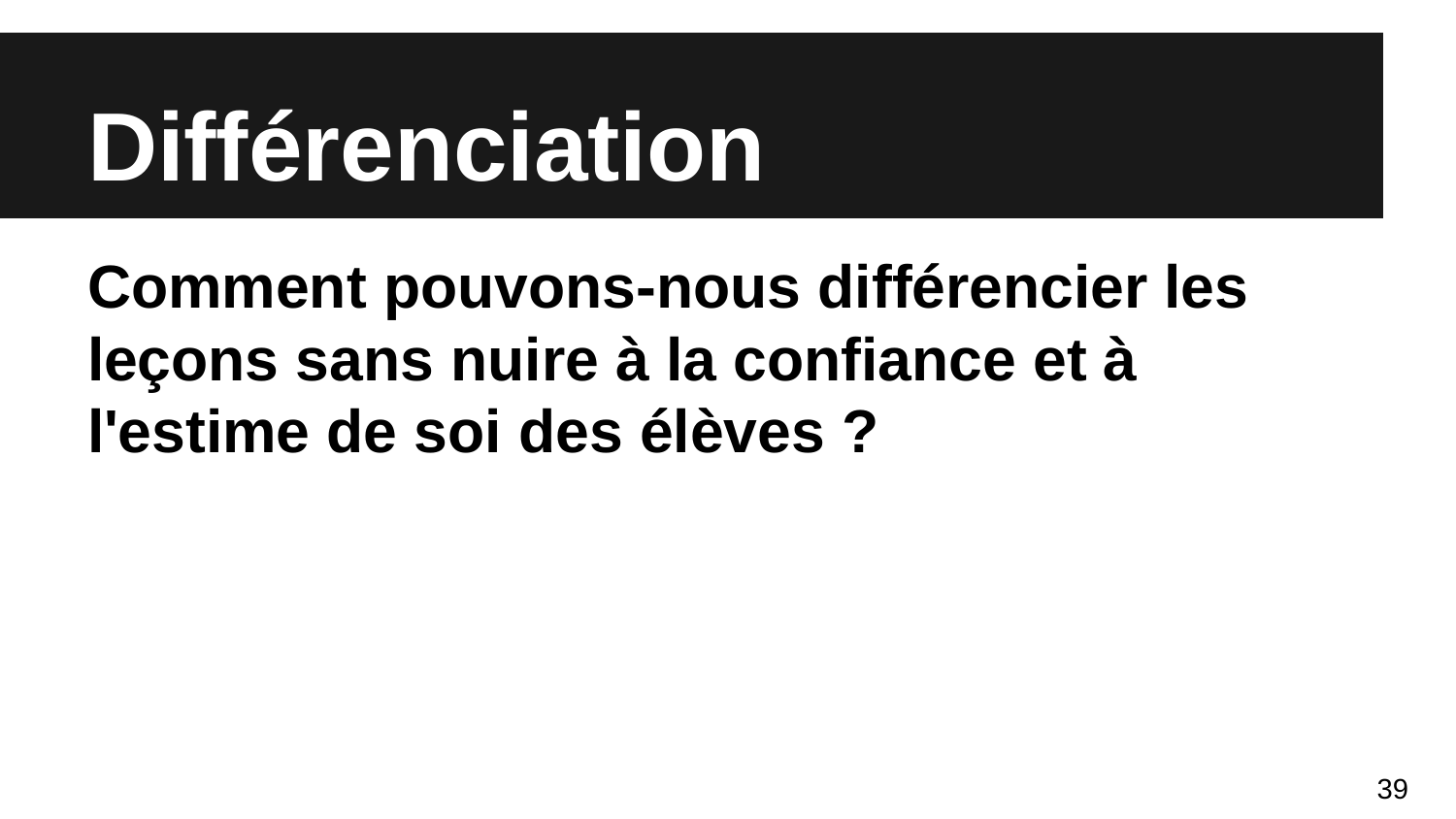

# Différenciation
Comment pouvons-nous différencier les leçons sans nuire à la confiance et à l'estime de soi des élèves ?
39